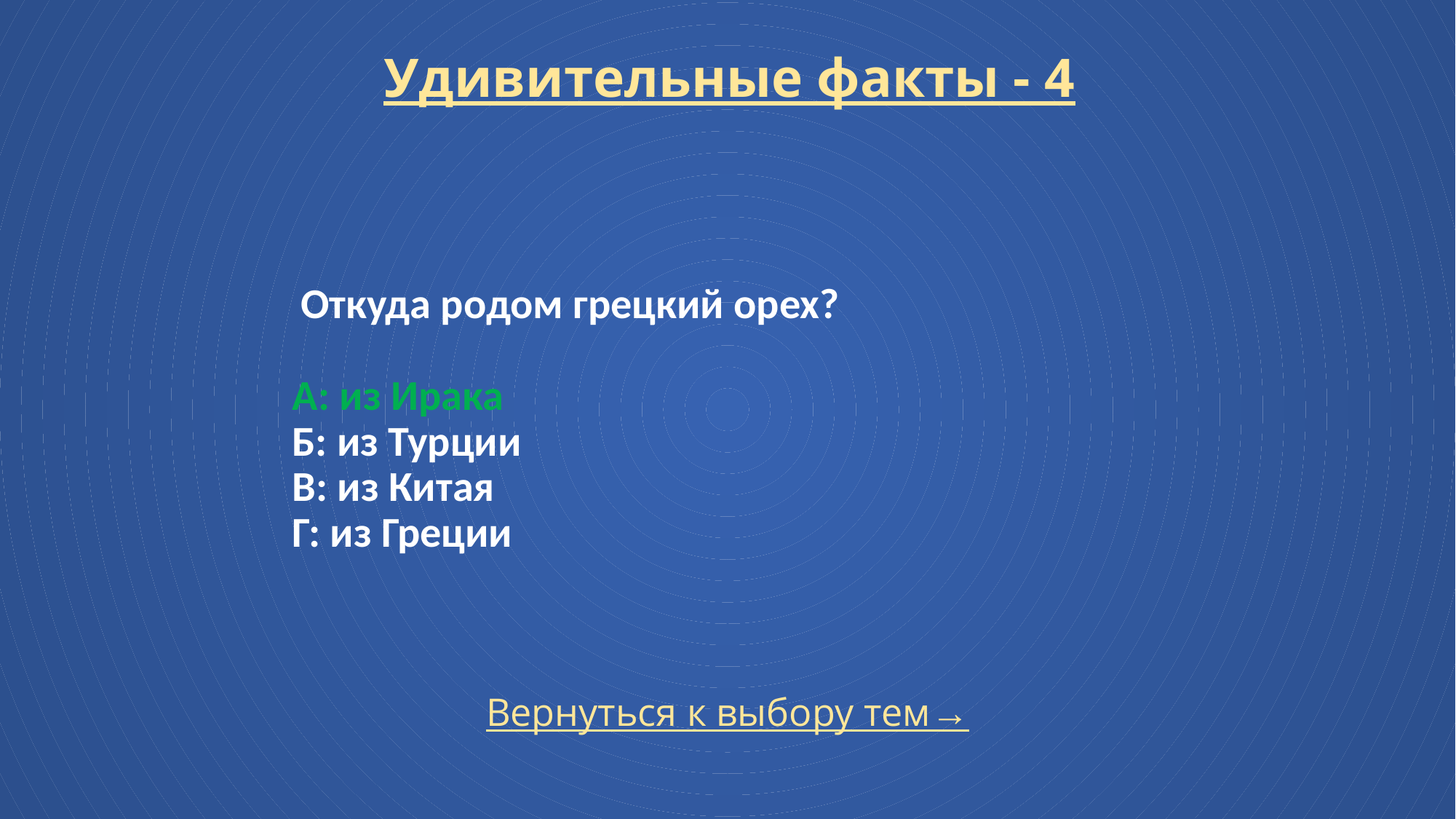

Удивительные факты - 4
# Откуда родом грецкий орех? А: из Ирака Б: из Турции В: из Китая Г: из Греции
Вернуться к выбору тем→